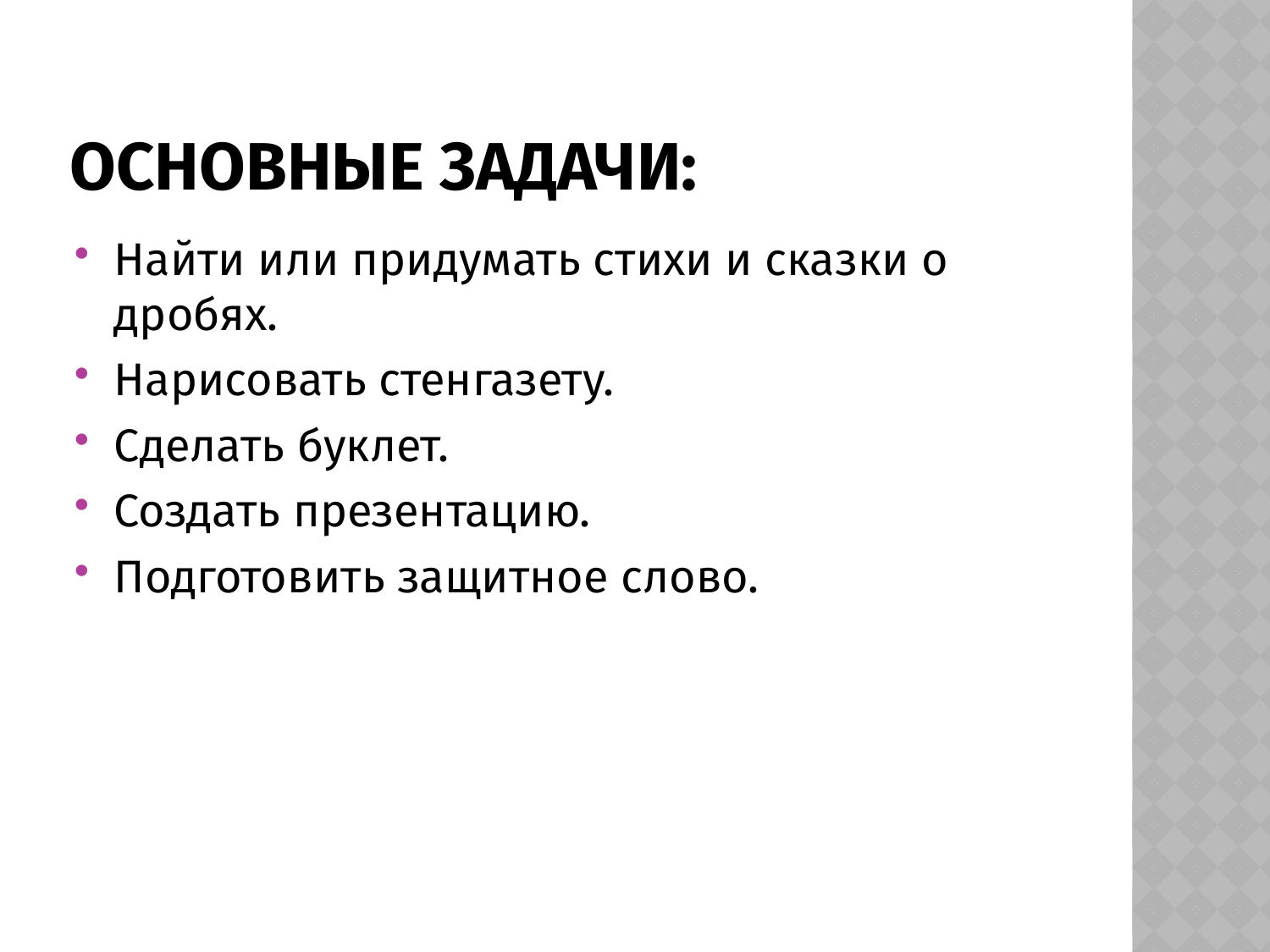

# Основные задачи:
Найти или придумать стихи и сказки о дробях.
Нарисовать стенгазету.
Сделать буклет.
Создать презентацию.
Подготовить защитное слово.